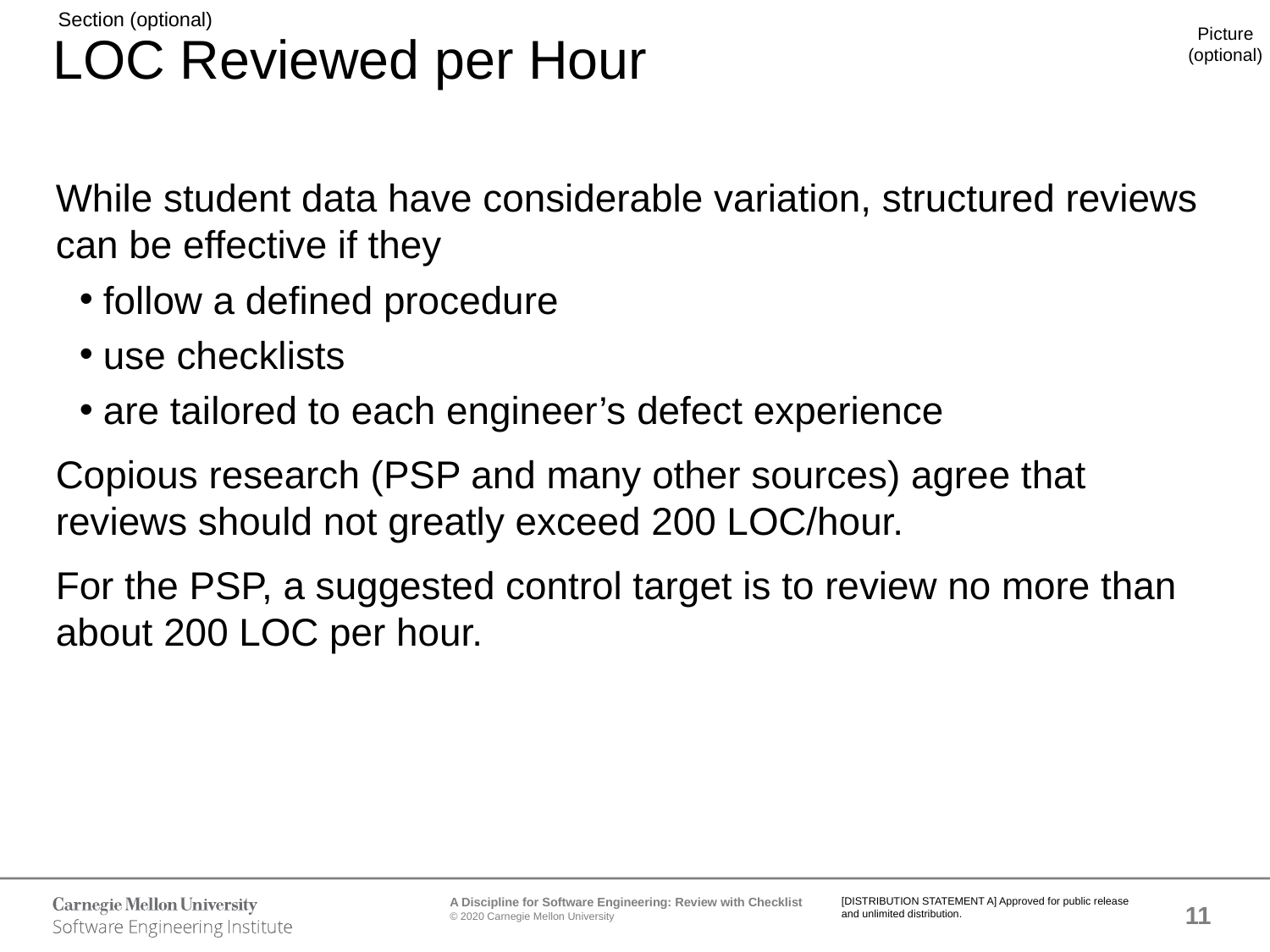

# LOC Reviewed per Hour
While student data have considerable variation, structured reviews can be effective if they
follow a defined procedure
use checklists
are tailored to each engineer’s defect experience
Copious research (PSP and many other sources) agree that reviews should not greatly exceed 200 LOC/hour.
For the PSP, a suggested control target is to review no more than about 200 LOC per hour.